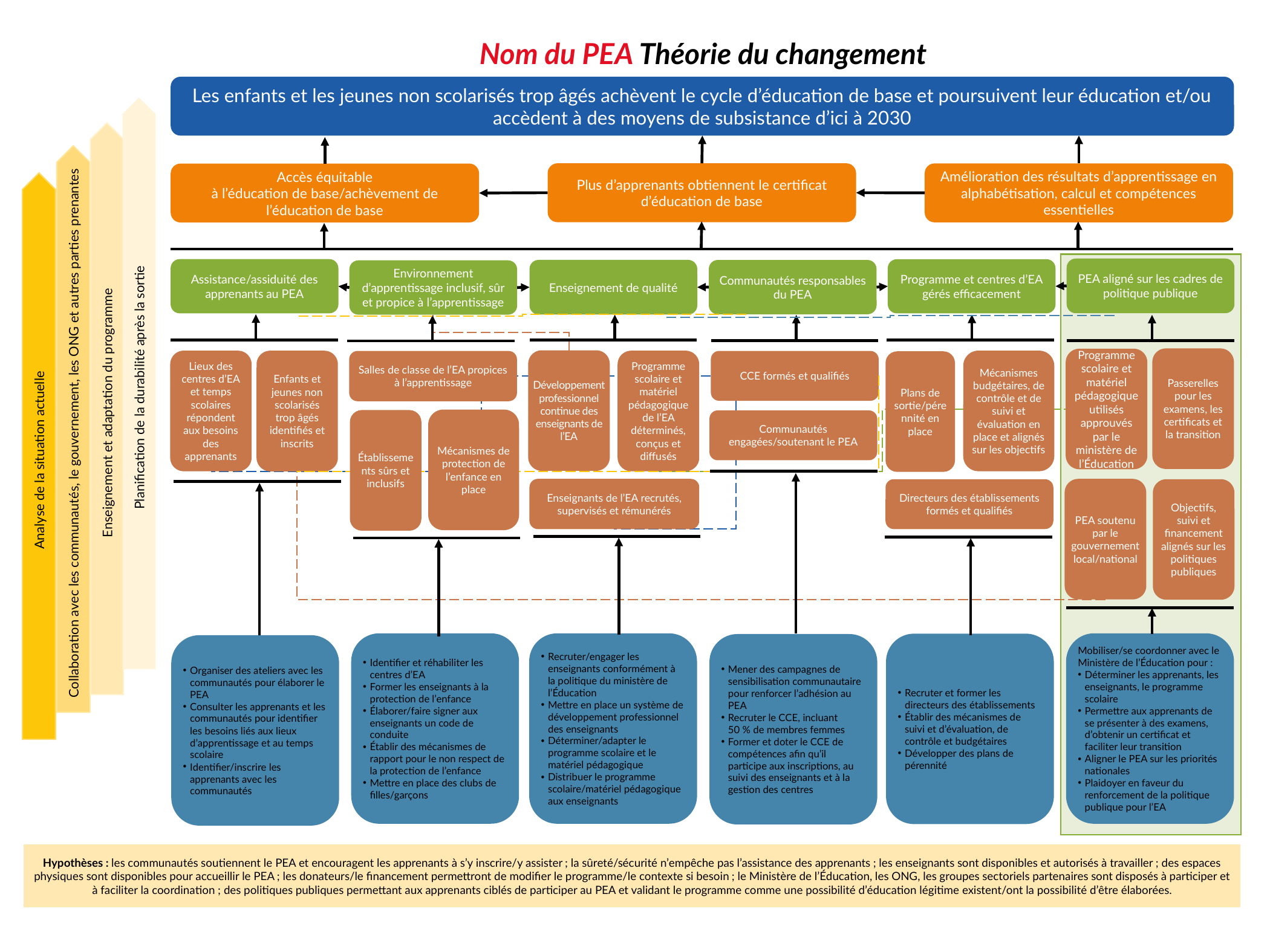

Nom du PEA Théorie du changement
Les enfants et les jeunes non scolarisés trop âgés achèvent le cycle d’éducation de base et poursuivent leur éducation et/ou accèdent à des moyens de subsistance d’ici à 2030
Plus d’apprenants obtiennent le certificat d’éducation de base
Amélioration des résultats d’apprentissage en alphabétisation, calcul et compétences essentielles
Accès équitable
à l’éducation de base/achèvement de l’éducation de base

PEA aligné sur les cadres de politique publique
Assistance/assiduité des apprenants au PEA
Programme et centres d’EA
gérés efficacement
Enseignement de qualité
Communautés responsables du PEA
Environnement d’apprentissage inclusif, sûr et propice à l’apprentissage
Passerelles pour les examens, les certificats et la transition
Programme scolaire et matériel pédagogique utilisés approuvés par le ministère de l’Éducation
Développement professionnel continue des enseignants de l’EA
Mécanismes budgétaires, de contrôle et de suivi et évaluation en place et alignés sur les objectifs
Programme scolaire et matériel pédagogique de l’EA déterminés, conçus et diffusés
Lieux des centres d’EA et temps scolaires répondent aux besoins des apprenants
Enfants et jeunes non scolarisés trop âgés identifiés et inscrits
CCE formés et qualifiés
Salles de classe de l’EA propices à l’apprentissage
Plans de sortie/pérennité en place
Planification de la durabilité après la sortie
Enseignement et adaptation du programme
Mécanismes de protection de l’enfance en place
Établissements sûrs et inclusifs
Communautés engagées/soutenant le PEA
Collaboration avec les communautés, le gouvernement, les ONG et autres parties prenantes
Analyse de la situation actuelle
Enseignants de l’EA recrutés, supervisés et rémunérés
PEA soutenu par le gouvernement local/national
Directeurs des établissements formés et qualifiés
Objectifs, suivi et financement alignés sur les politiques publiques
Identifier et réhabiliter les centres d’EA
Former les enseignants à la protection de l’enfance
Élaborer/faire signer aux enseignants un code de conduite
Établir des mécanismes de rapport pour le non respect de la protection de l’enfance
Mettre en place des clubs de filles/garçons
Recruter/engager les enseignants conformément à la politique du ministère de l’Éducation
Mettre en place un système de développement professionnel des enseignants
Déterminer/adapter le programme scolaire et le matériel pédagogique
Distribuer le programme scolaire/matériel pédagogique aux enseignants
Mobiliser/se coordonner avec le Ministère de l’Éducation pour :
Déterminer les apprenants, les enseignants, le programme scolaire
Permettre aux apprenants de se présenter à des examens, d’obtenir un certificat et faciliter leur transition
Aligner le PEA sur les priorités nationales
Plaidoyer en faveur du renforcement de la politique publique pour l’EA
Recruter et former les directeurs des établissements
Établir des mécanismes de suivi et d’évaluation, de contrôle et budgétaires
Développer des plans de pérennité
Mener des campagnes de sensibilisation communautaire pour renforcer l’adhésion au PEA
Recruter le CCE, incluant 50 % de membres femmes
Former et doter le CCE de compétences afin qu’il participe aux inscriptions, au suivi des enseignants et à la gestion des centres
Organiser des ateliers avec les communautés pour élaborer le PEA
Consulter les apprenants et les communautés pour identifier les besoins liés aux lieux d’apprentissage et au temps scolaire
Identifier/inscrire les apprenants avec les communautés
Hypothèses : les communautés soutiennent le PEA et encouragent les apprenants à s’y inscrire/y assister ; la sûreté/sécurité n’empêche pas l’assistance des apprenants ; les enseignants sont disponibles et autorisés à travailler ; des espaces physiques sont disponibles pour accueillir le PEA ; les donateurs/le financement permettront de modifier le programme/le contexte si besoin ; le Ministère de l’Éducation, les ONG, les groupes sectoriels partenaires sont disposés à participer et à faciliter la coordination ; des politiques publiques permettant aux apprenants ciblés de participer au PEA et validant le programme comme une possibilité d’éducation légitime existent/ont la possibilité d’être élaborées.